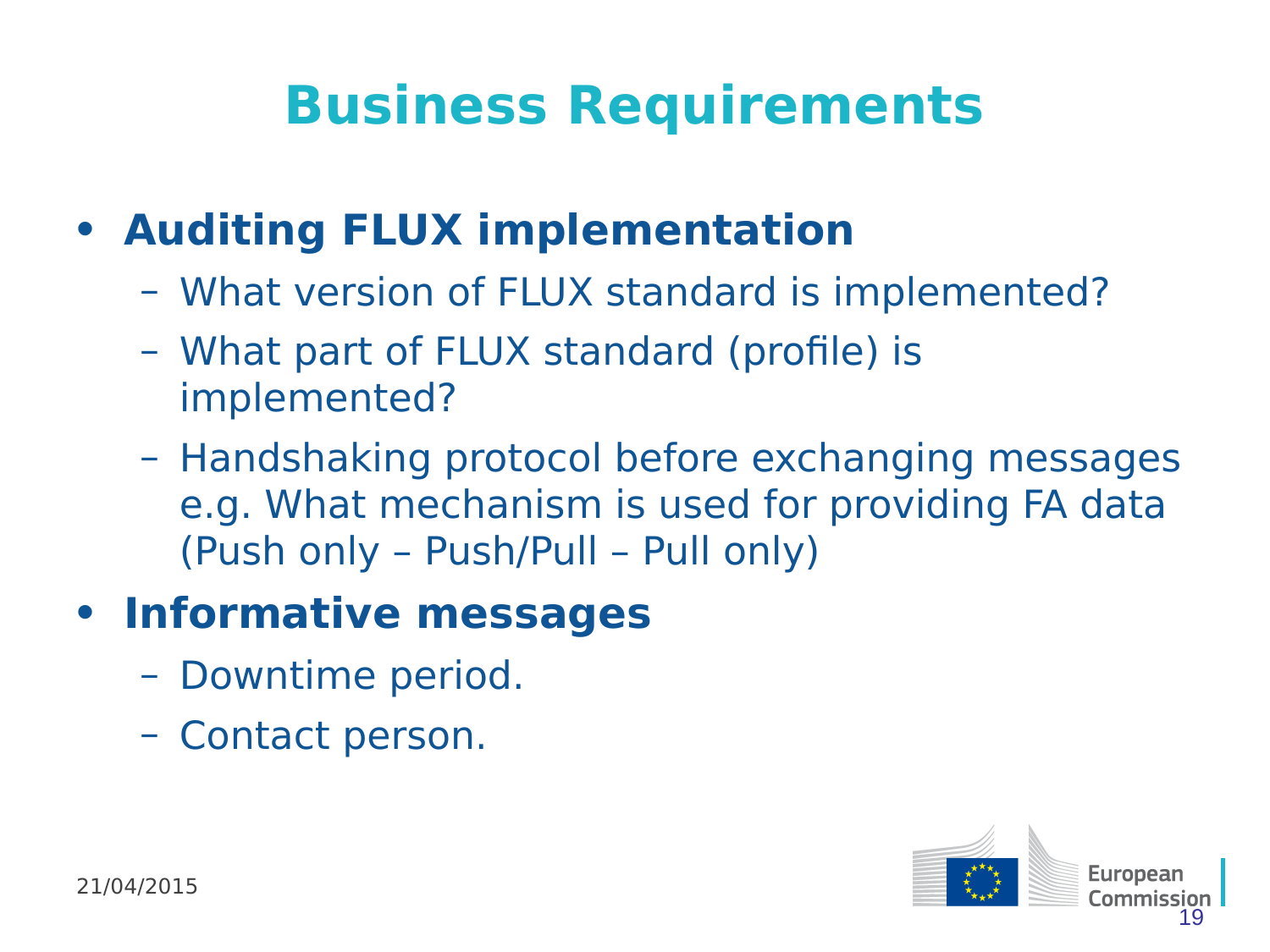

# Business Requirements
Auditing FLUX implementation
What version of FLUX standard is implemented?
What part of FLUX standard (profile) is implemented?
Handshaking protocol before exchanging messages e.g. What mechanism is used for providing FA data (Push only – Push/Pull – Pull only)
Informative messages
Downtime period.
Contact person.

21/04/2015
19